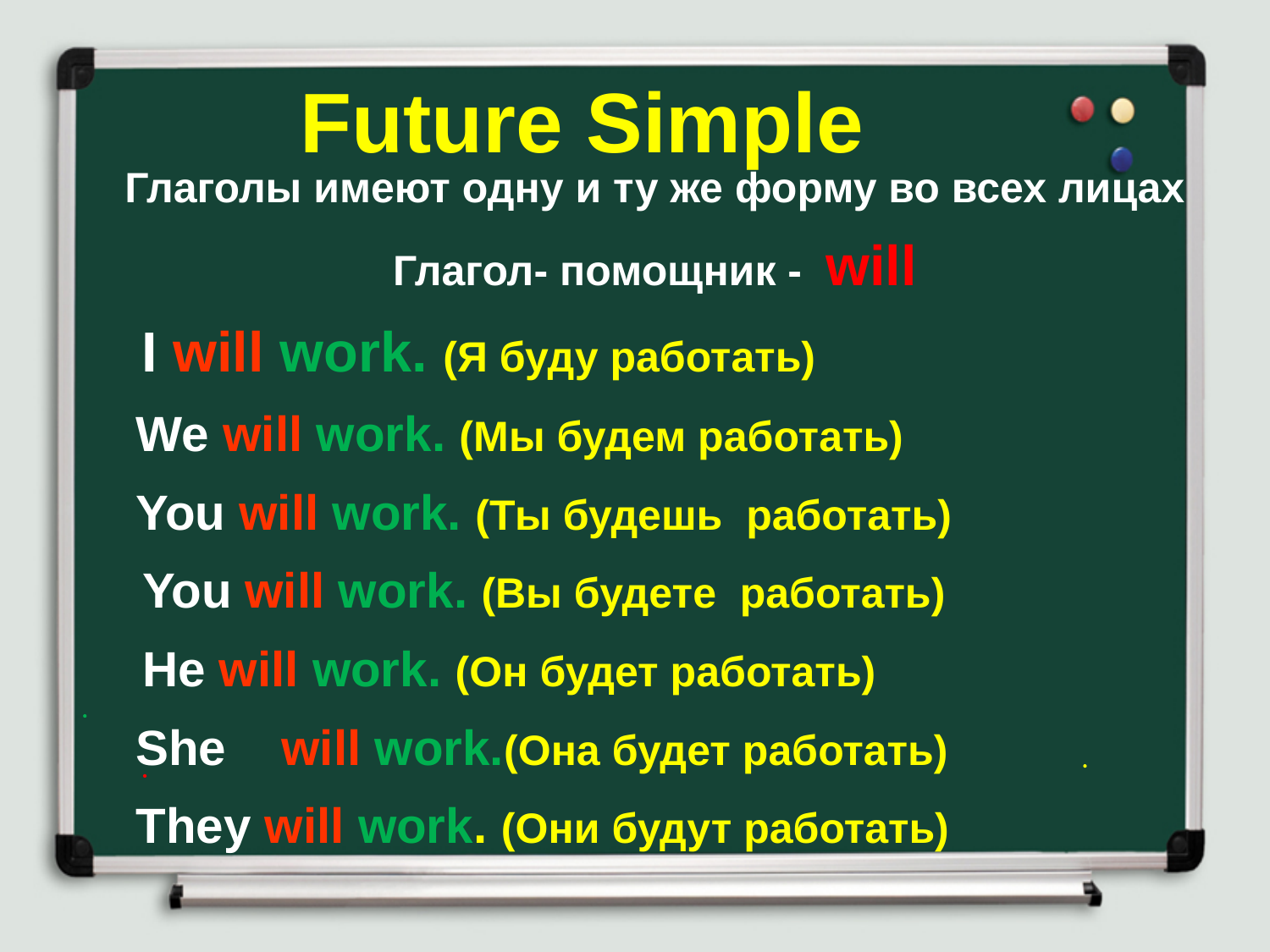

# Future Simple
Глаголы имеют одну и ту же форму во всех лицах
Глагол- помощник -  will
   I will work. (Я буду работать)
   We will work. (Мы будем работать)
   You will work. (Ты будешь  работать)
    You will work. (Вы будете  работать)
    He will work. (Он будет работать)
   She    will work.(Она будет работать)
   They will work. (Они будут работать)